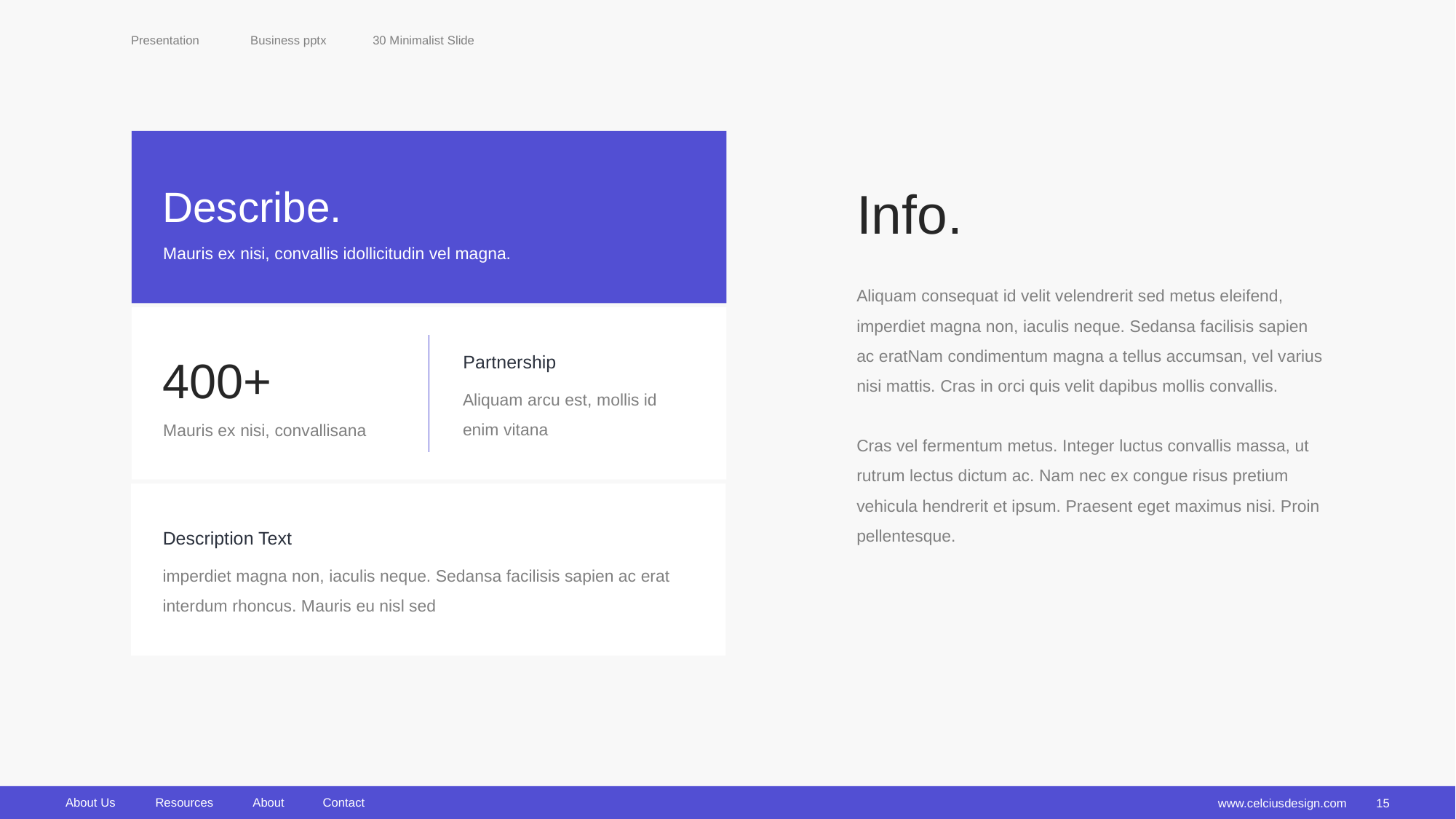

Presentation
Business pptx
30 Minimalist Slide
Describe.
Info.
Mauris ex nisi, convallis idollicitudin vel magna.
Aliquam consequat id velit velendrerit sed metus eleifend, imperdiet magna non, iaculis neque. Sedansa facilisis sapien ac eratNam condimentum magna a tellus accumsan, vel varius nisi mattis. Cras in orci quis velit dapibus mollis convallis.

Cras vel fermentum metus. Integer luctus convallis massa, ut rutrum lectus dictum ac. Nam nec ex congue risus pretium vehicula hendrerit et ipsum. Praesent eget maximus nisi. Proin pellentesque.
400+
Partnership
Aliquam arcu est, mollis id enim vitana
Mauris ex nisi, convallisana
Description Text
imperdiet magna non, iaculis neque. Sedansa facilisis sapien ac erat interdum rhoncus. Mauris eu nisl sed
www.celciusdesign.com
15
About Us
Resources
About
Contact